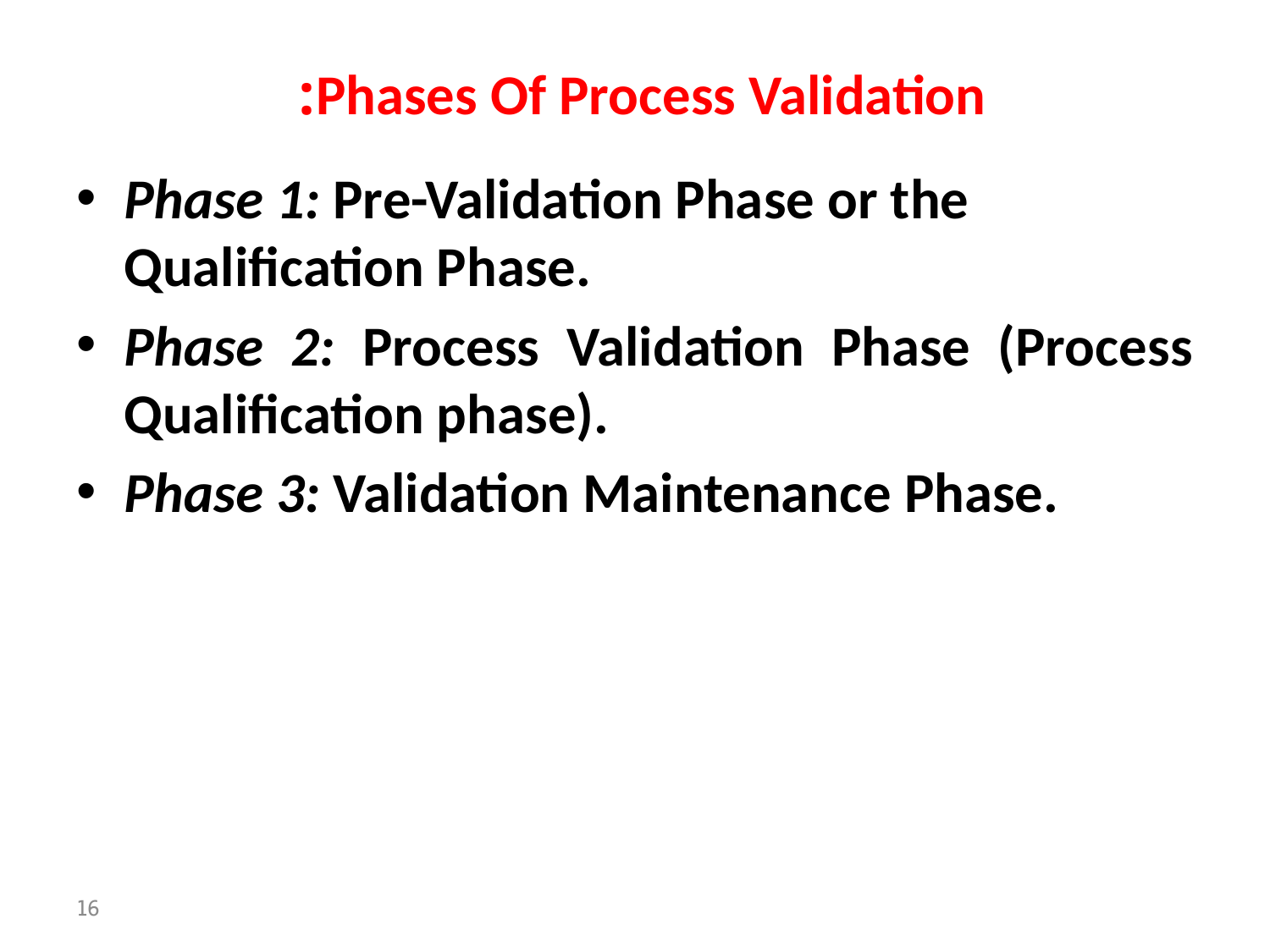

# Phases Of Process Validation:
Phase 1: Pre-Validation Phase or the Qualification Phase.
Phase 2: Process Validation Phase (Process Qualification phase).
Phase 3: Validation Maintenance Phase.
16